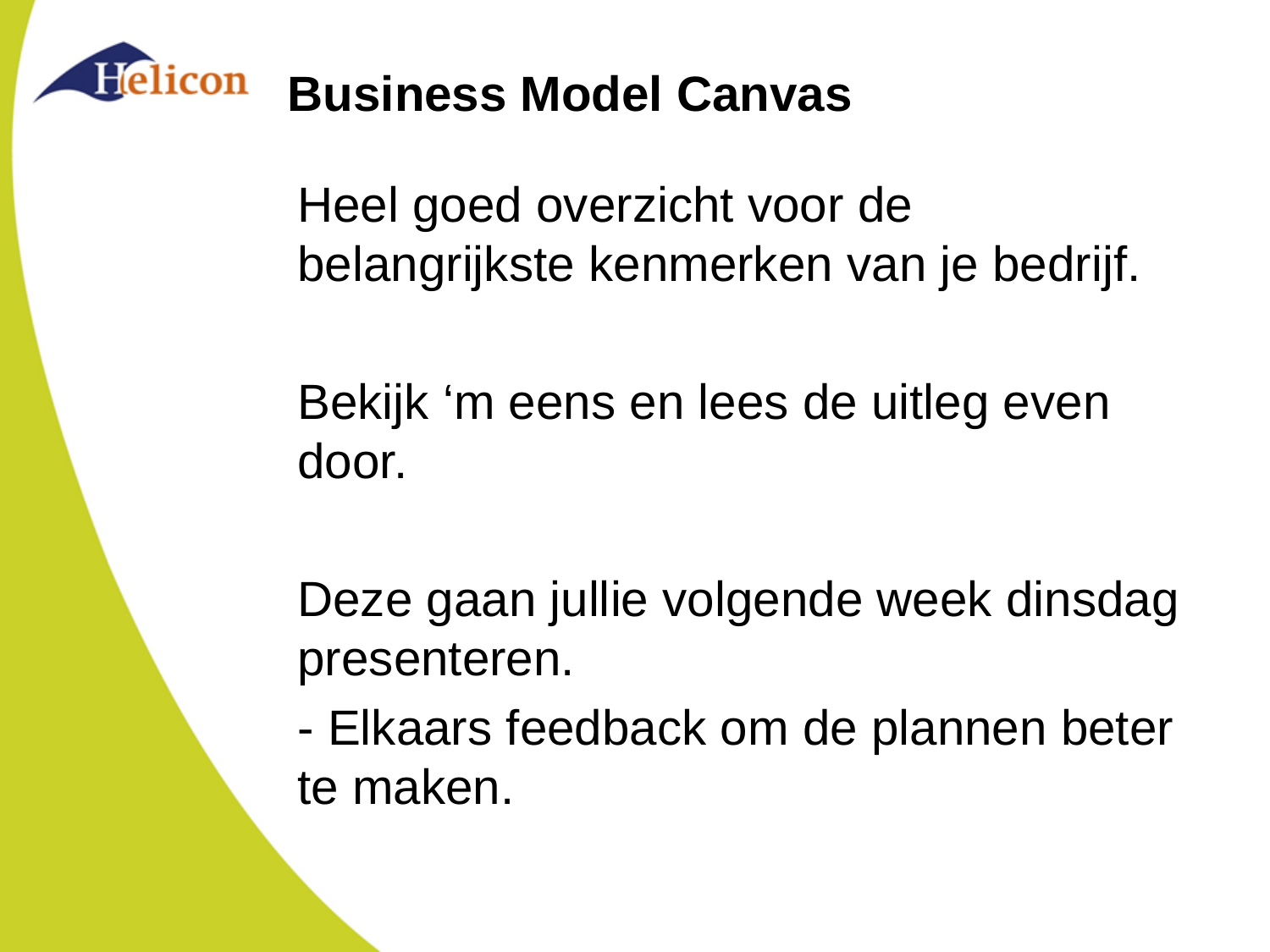

# Business Model Canvas
Heel goed overzicht voor de belangrijkste kenmerken van je bedrijf.

Bekijk ‘m eens en lees de uitleg even door.

Deze gaan jullie volgende week dinsdag presenteren.
- Elkaars feedback om de plannen beter te maken.